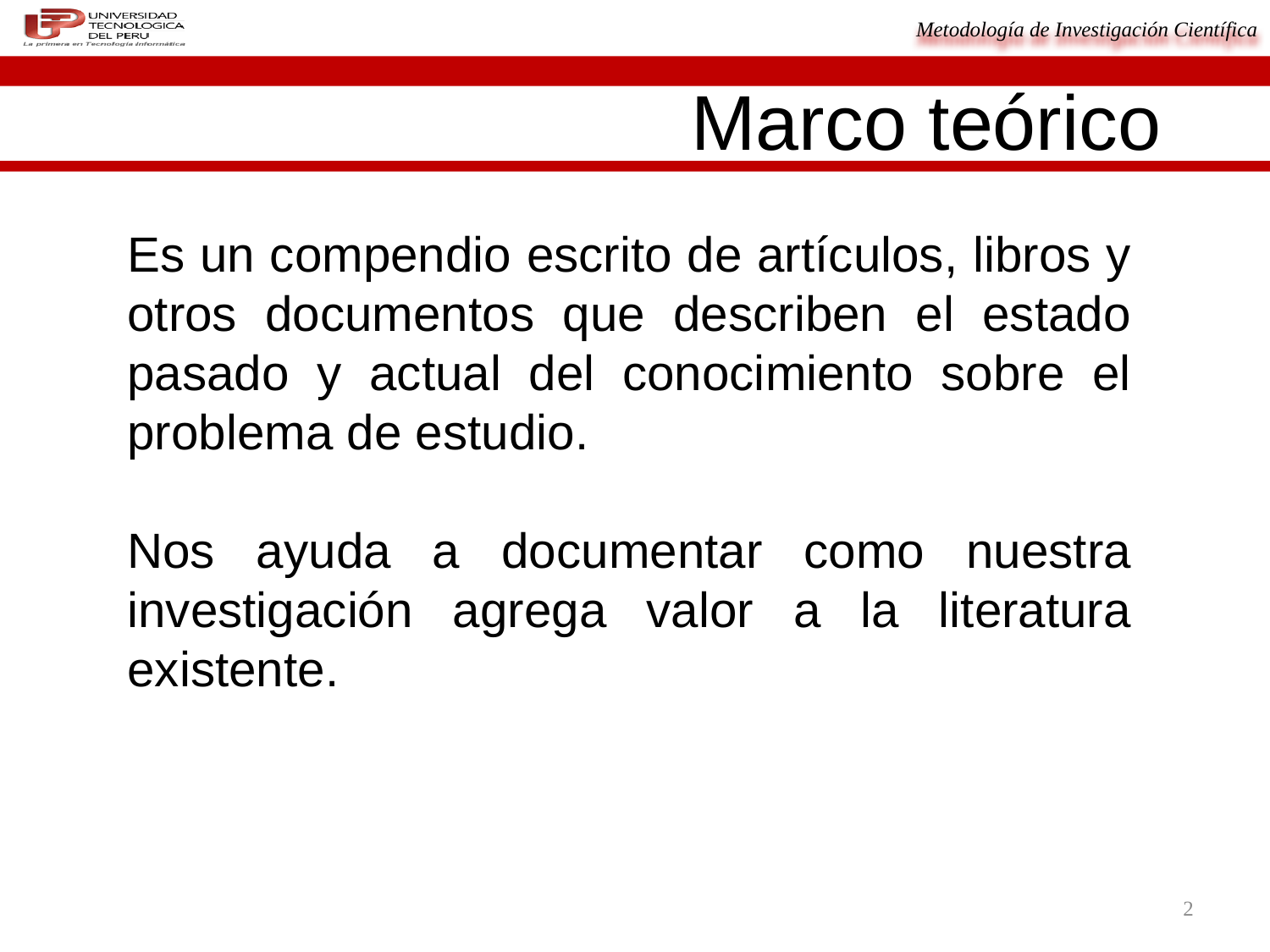

# Marco teórico
Es un compendio escrito de artículos, libros y otros documentos que describen el estado pasado y actual del conocimiento sobre el problema de estudio.

Nos ayuda a documentar como nuestra investigación agrega valor a la literatura existente.

2